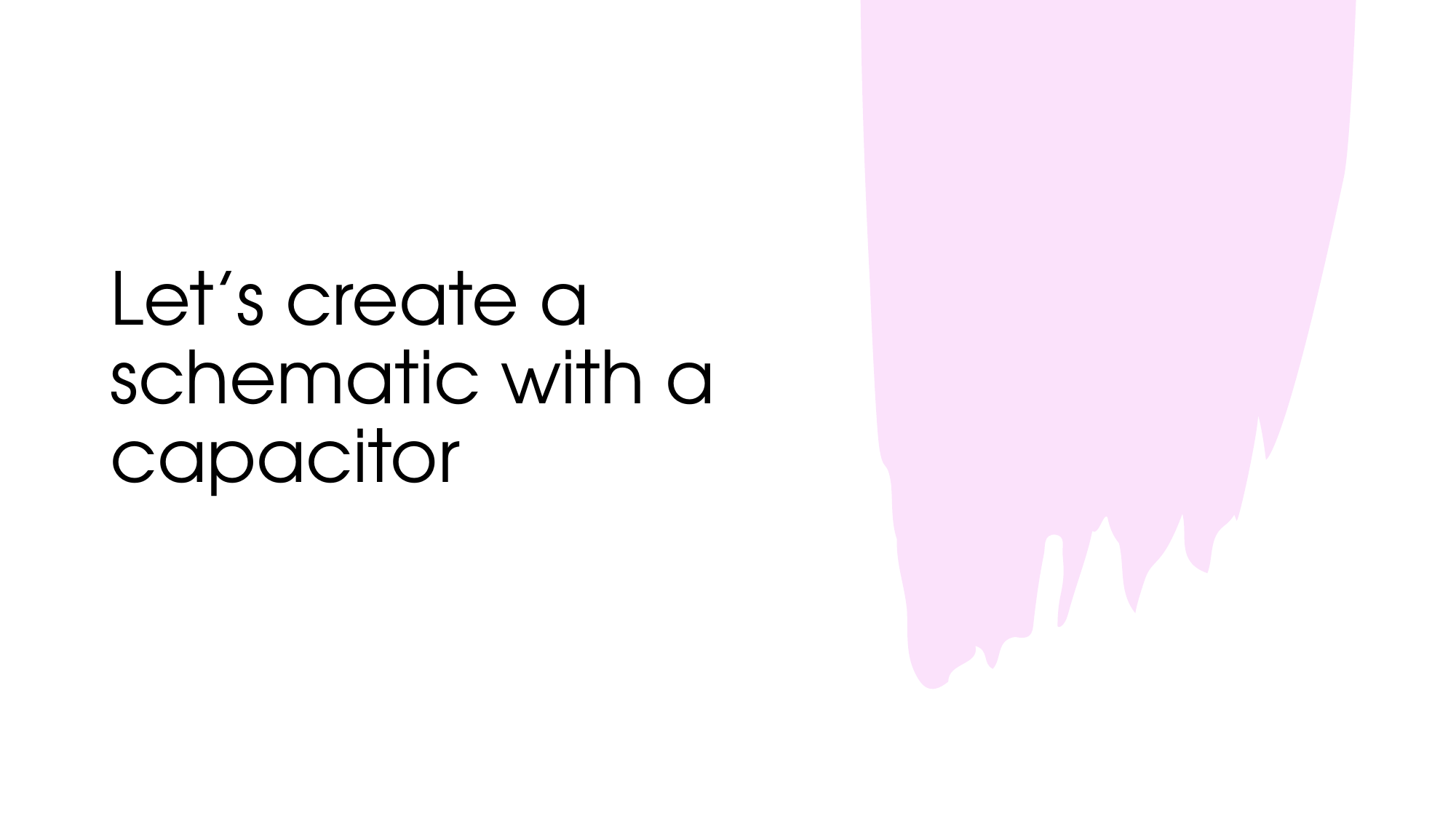

# Let’s create a schematic with a capacitor